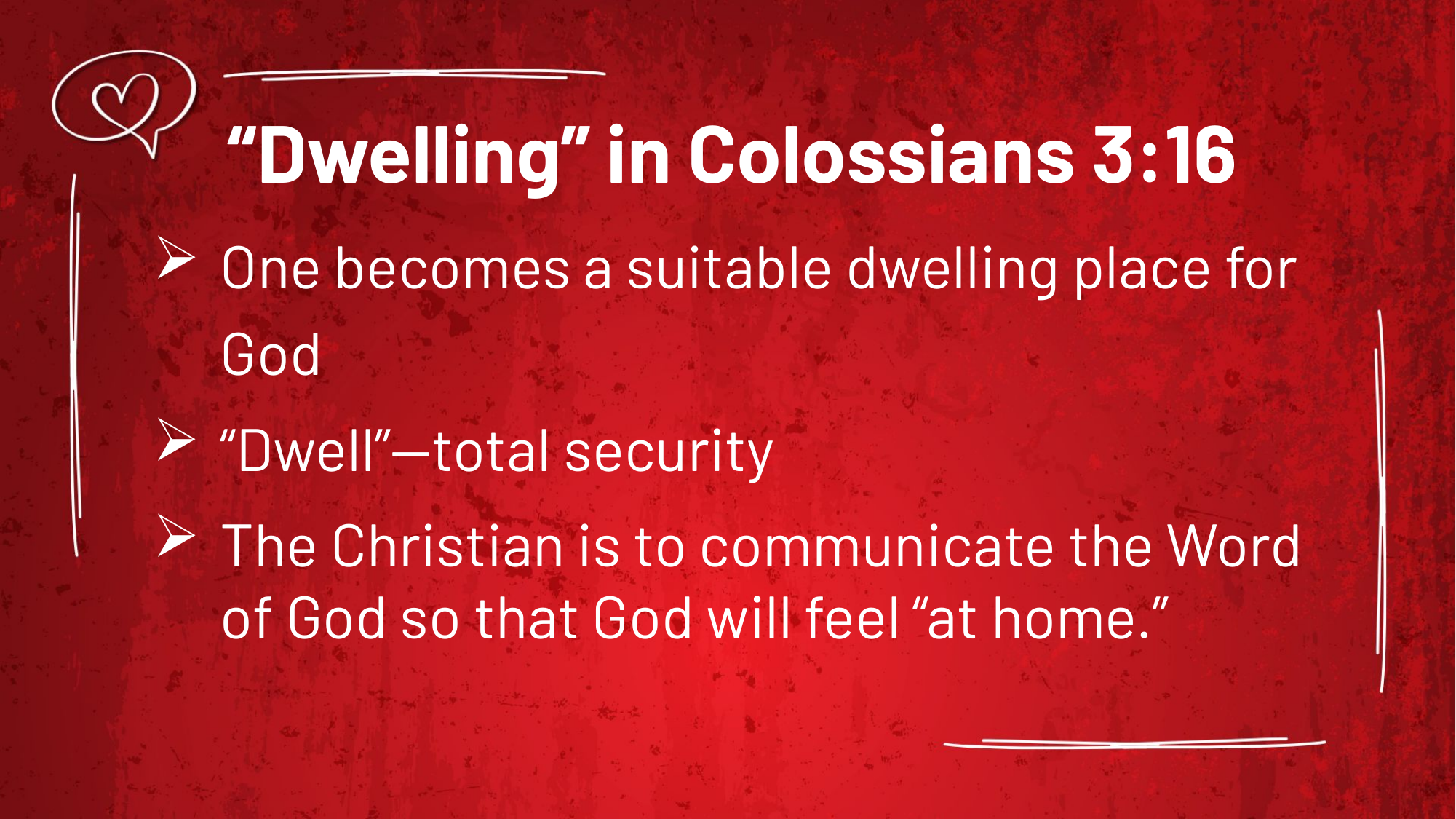

“Dwelling” in Colossians 3:16
One becomes a suitable dwelling place for God
“Dwell”—total security
The Christian is to communicate the Word of God so that God will feel “at home.”